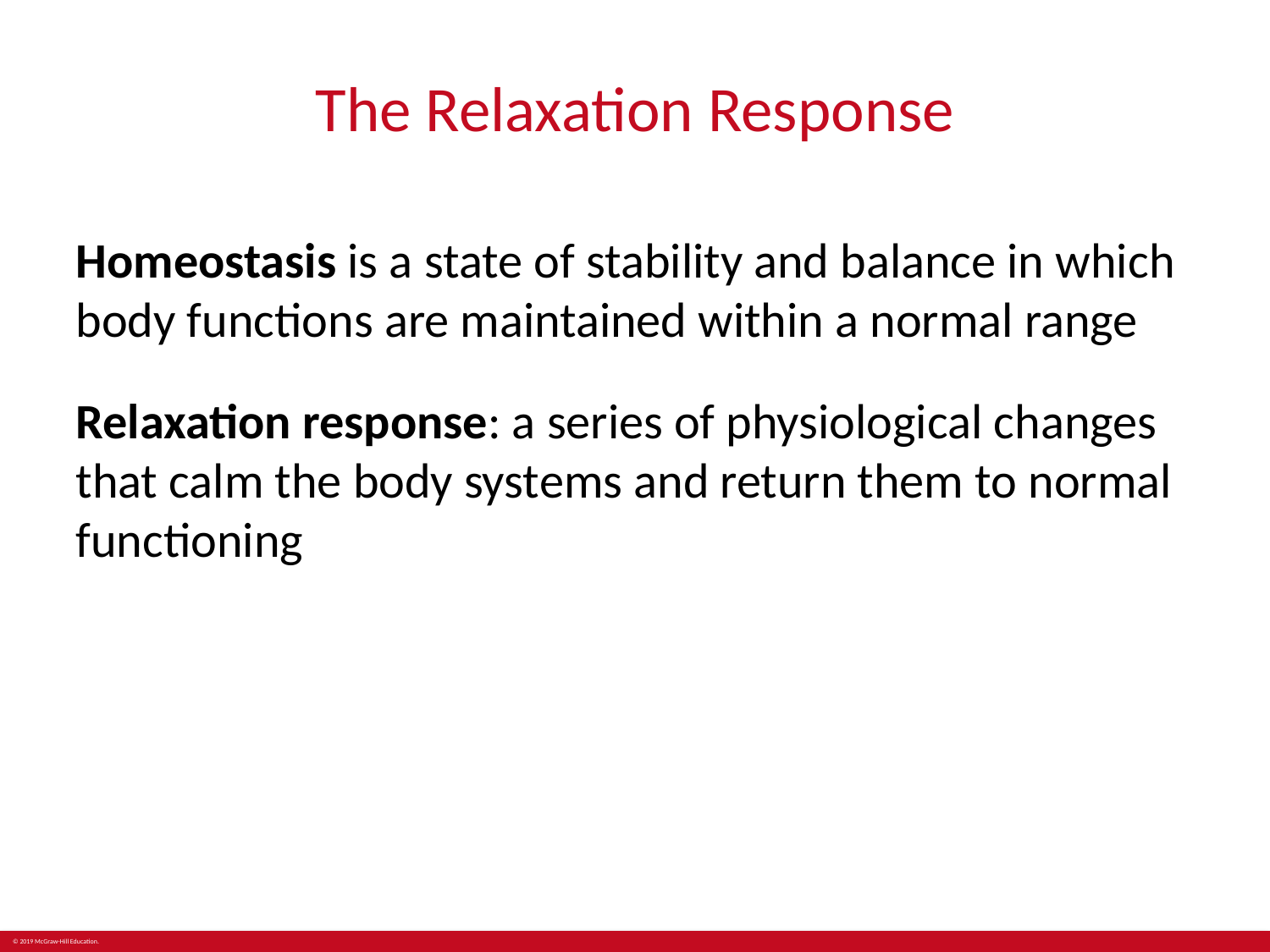

# The Relaxation Response
Homeostasis is a state of stability and balance in which body functions are maintained within a normal range
Relaxation response: a series of physiological changes that calm the body systems and return them to normal functioning